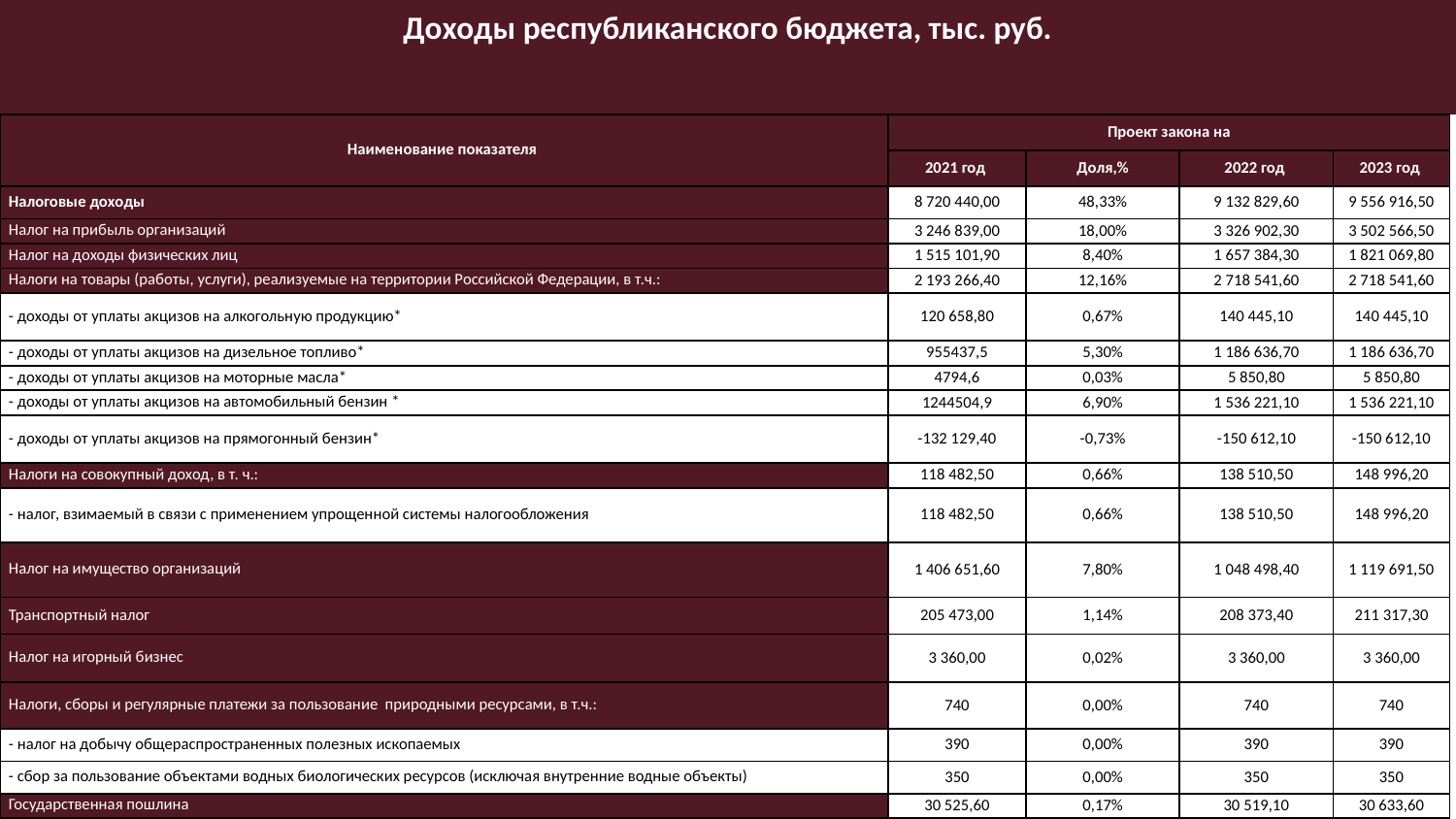

Доходы республиканского бюджета, тыс. руб.

| Наименование показателя | Проект закона на |  |  |  |
| --- | --- | --- | --- | --- |
|  | 2021 год | Доля,% | 2022 год | 2023 год |
| Налоговые доходы | 8 720 440,00 | 48,33% | 9 132 829,60 | 9 556 916,50 |
| Налог на прибыль организаций | 3 246 839,00 | 18,00% | 3 326 902,30 | 3 502 566,50 |
| Налог на доходы физических лиц | 1 515 101,90 | 8,40% | 1 657 384,30 | 1 821 069,80 |
| Налоги на товары (работы, услуги), реализуемые на территории Российской Федерации, в т.ч.: | 2 193 266,40 | 12,16% | 2 718 541,60 | 2 718 541,60 |
| - доходы от уплаты акцизов на алкогольную продукцию\* | 120 658,80 | 0,67% | 140 445,10 | 140 445,10 |
| - доходы от уплаты акцизов на дизельное топливо\* | 955437,5 | 5,30% | 1 186 636,70 | 1 186 636,70 |
| - доходы от уплаты акцизов на моторные масла\* | 4794,6 | 0,03% | 5 850,80 | 5 850,80 |
| - доходы от уплаты акцизов на автомобильный бензин \* | 1244504,9 | 6,90% | 1 536 221,10 | 1 536 221,10 |
| - доходы от уплаты акцизов на прямогонный бензин\* | -132 129,40 | -0,73% | -150 612,10 | -150 612,10 |
| Налоги на совокупный доход, в т. ч.: | 118 482,50 | 0,66% | 138 510,50 | 148 996,20 |
| - налог, взимаемый в связи с применением упрощенной системы налогообложения | 118 482,50 | 0,66% | 138 510,50 | 148 996,20 |
| Налог на имущество организаций | 1 406 651,60 | 7,80% | 1 048 498,40 | 1 119 691,50 |
| Транспортный налог | 205 473,00 | 1,14% | 208 373,40 | 211 317,30 |
| Налог на игорный бизнес | 3 360,00 | 0,02% | 3 360,00 | 3 360,00 |
| Налоги, сборы и регулярные платежи за пользование природными ресурсами, в т.ч.: | 740 | 0,00% | 740 | 740 |
| - налог на добычу общераспространенных полезных ископаемых | 390 | 0,00% | 390 | 390 |
| - сбор за пользование объектами водных биологических ресурсов (исключая внутренние водные объекты) | 350 | 0,00% | 350 | 350 |
| Государственная пошлина | 30 525,60 | 0,17% | 30 519,10 | 30 633,60 |
31